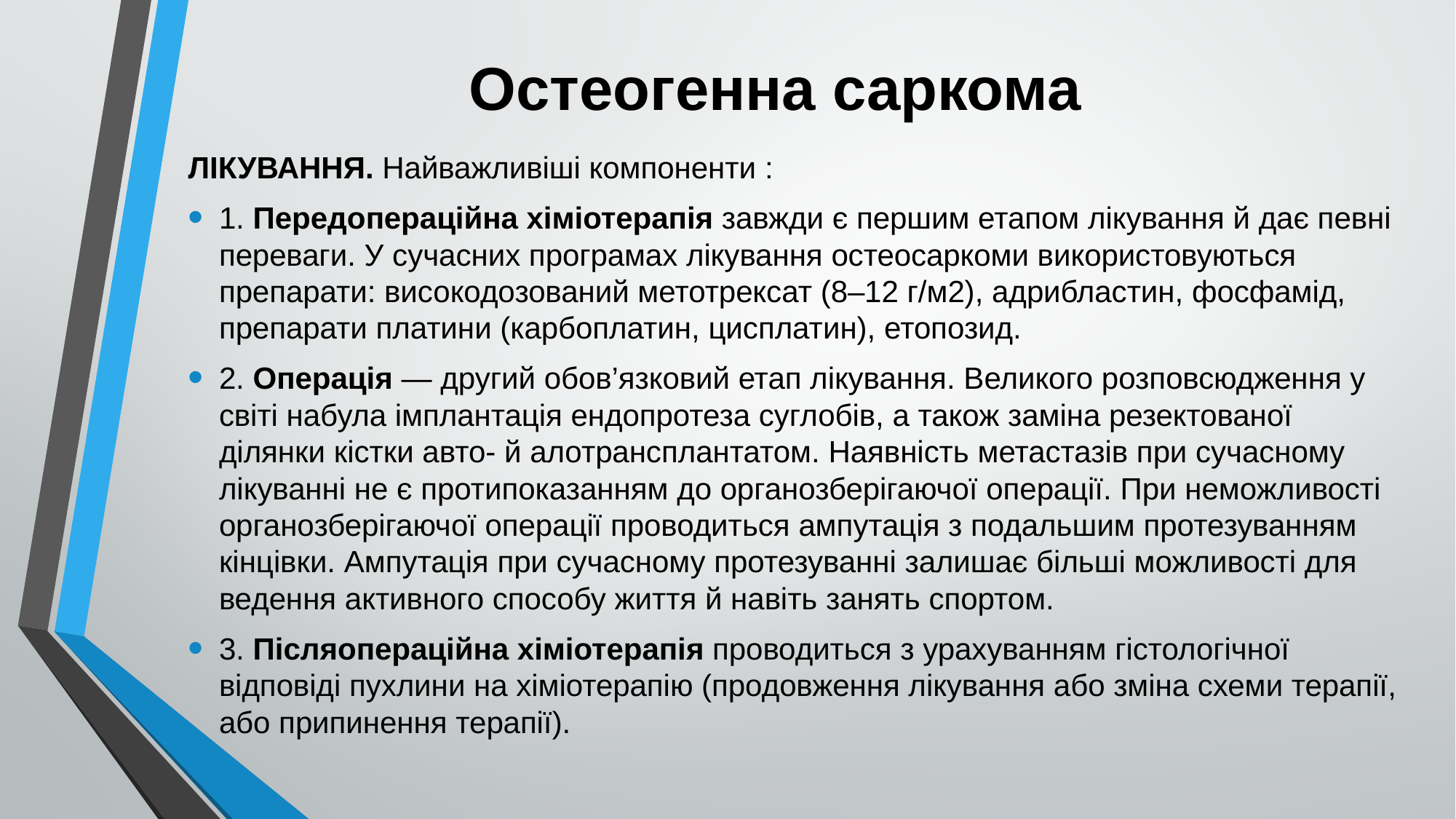

# Остеогенна саркома
ЛІКУВАННЯ. Найважливіші компоненти :
1. Передопераційна хіміотерапія завжди є першим етапом лікування й дає певні переваги. У сучасних програмах лікування остеосаркоми використовуються препарати: високодозований метотрексат (8–12 г/м2), адрибластин, фосфамід, препарати платини (карбоплатин, цисплатин), етопозид.
2. Операція — другий обов’язковий етап лікування. Великого розповсюдження у світі набула імплантація ендопротеза суглобів, а також заміна резектованої ділянки кістки авто- й алотрансплантатом. Наявність метастазів при сучасному лікуванні не є протипоказанням до органозберігаючої операції. При неможливості органозберігаючої операції проводиться ампутація з подальшим протезуванням кінцівки. Ампутація при сучасному протезуванні залишає більші можливості для ведення активного способу життя й навіть занять спортом.
3. Післяопераційна хіміотерапія проводиться з урахуванням гістологічної відповіді пухлини на хіміотерапію (продовження лікування або зміна схеми терапії, або припинення терапії).